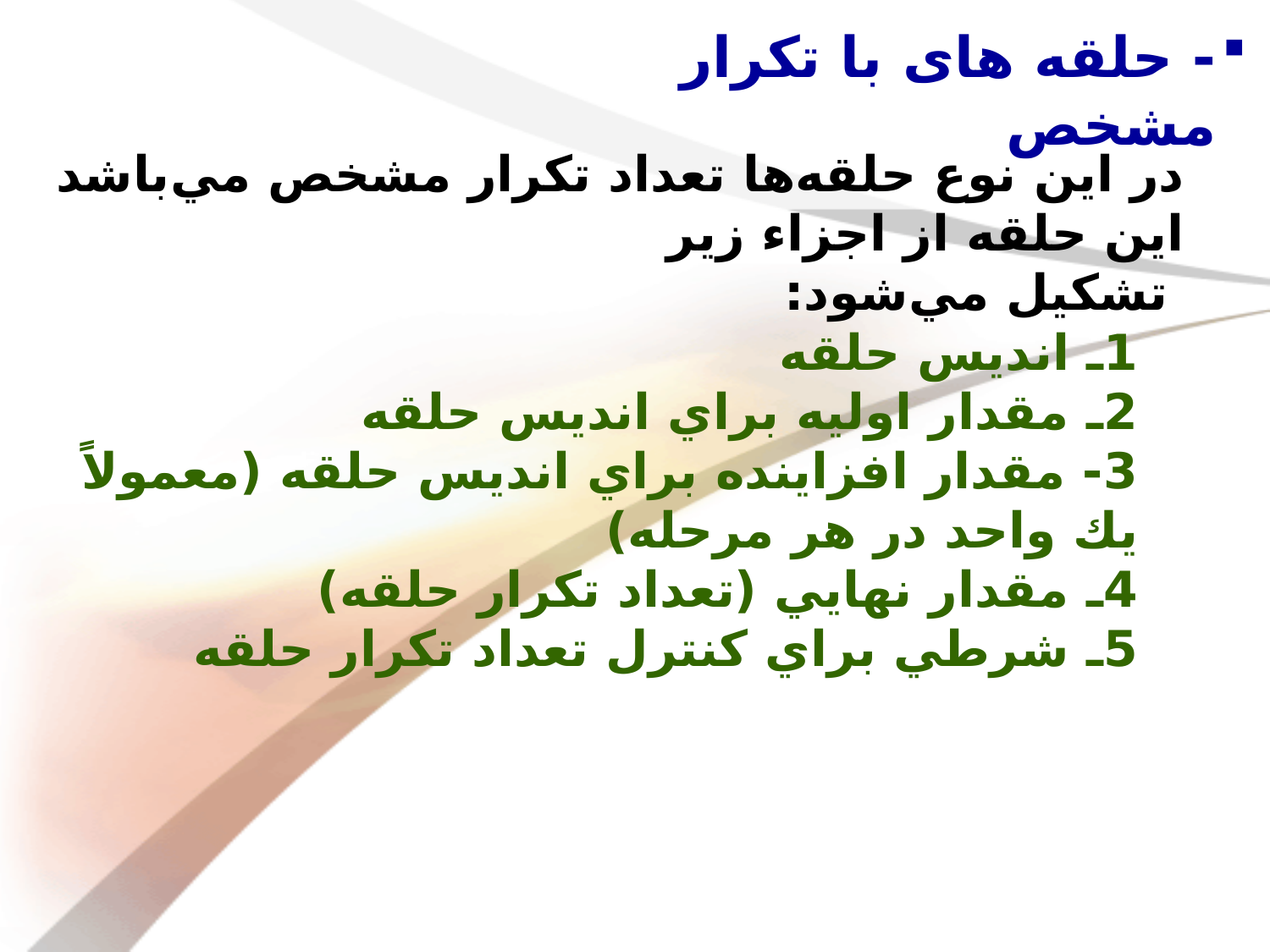

- حلقه های با تکرار مشخص
در اين نوع حلقه‌ها تعداد تكرار مشخص مي‌باشد اين حلقه از اجزاء زير
 تشكيل مي‌شود:
1ـ انديس حلقه
2ـ مقدار اوليه براي انديس حلقه
3- مقدار افزاينده براي انديس حلقه (معمولاً يك واحد در هر مرحله)
4ـ مقدار نهايي (تعداد تكرار حلقه)
5ـ شرطي براي كنترل تعداد تكرار حلقه